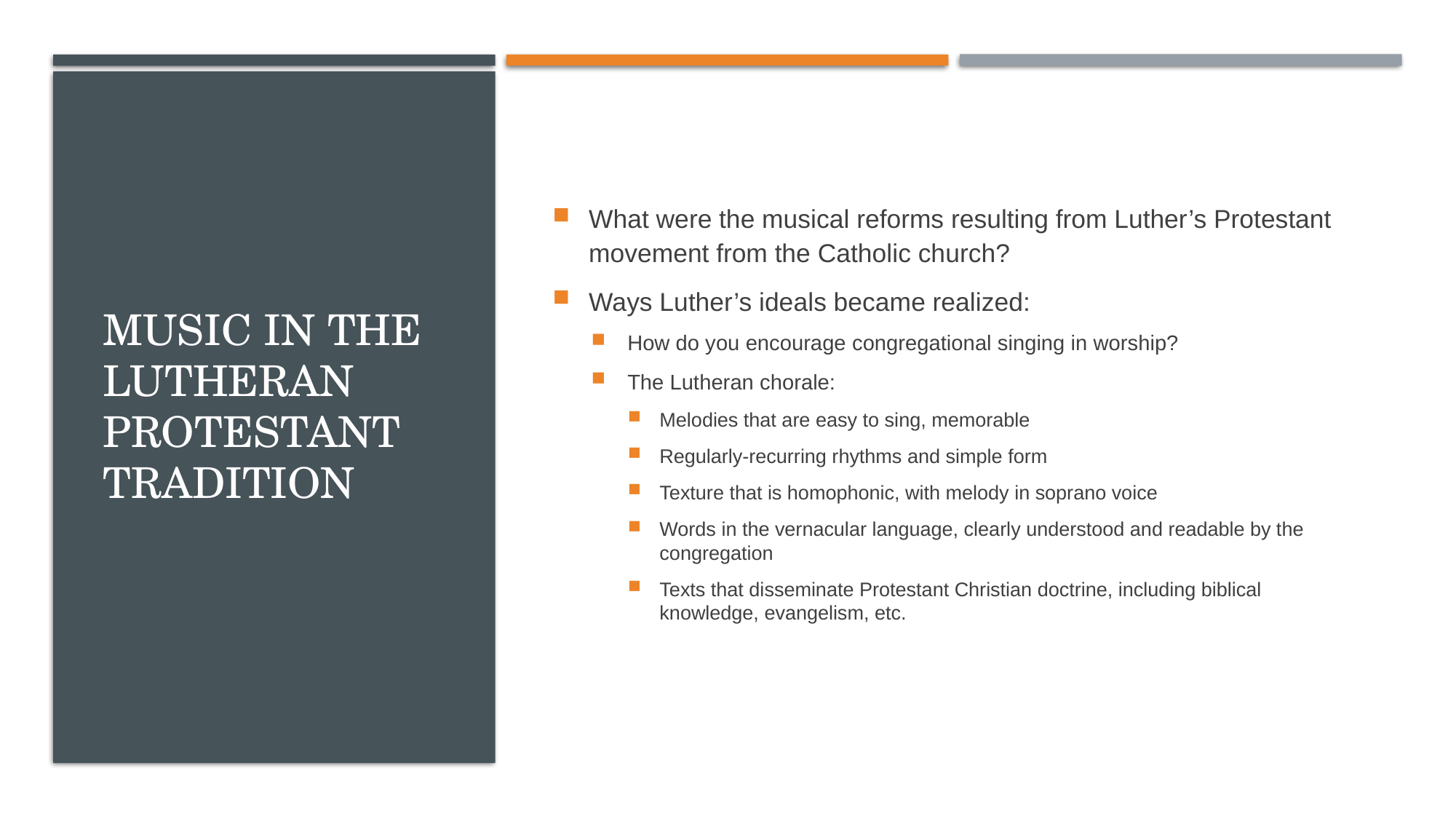

# Music in the Lutheran protestant tradition
What were the musical reforms resulting from Luther’s Protestant movement from the Catholic church?
Ways Luther’s ideals became realized:
How do you encourage congregational singing in worship?
The Lutheran chorale:
Melodies that are easy to sing, memorable
Regularly-recurring rhythms and simple form
Texture that is homophonic, with melody in soprano voice
Words in the vernacular language, clearly understood and readable by the congregation
Texts that disseminate Protestant Christian doctrine, including biblical knowledge, evangelism, etc.